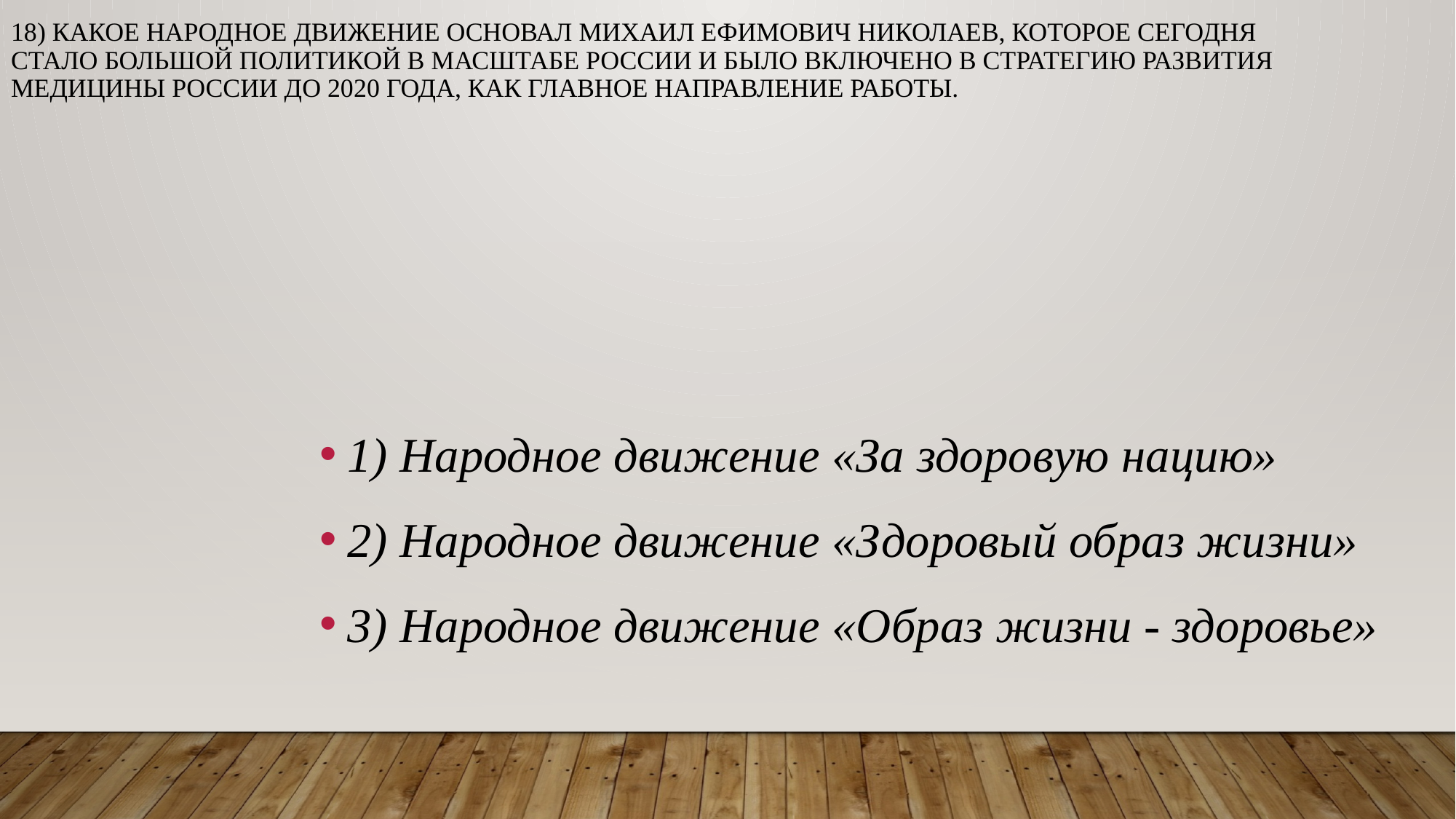

18) Какое народное движение основал Михаил Ефимович Николаев, которое сегодня стало большой политикой в масштабе России и было включено в стратегию развития Медицины России до 2020 года, как главное направление работы.
1) Народное движение «За здоровую нацию»
2) Народное движение «Здоровый образ жизни»
3) Народное движение «Образ жизни - здоровье»